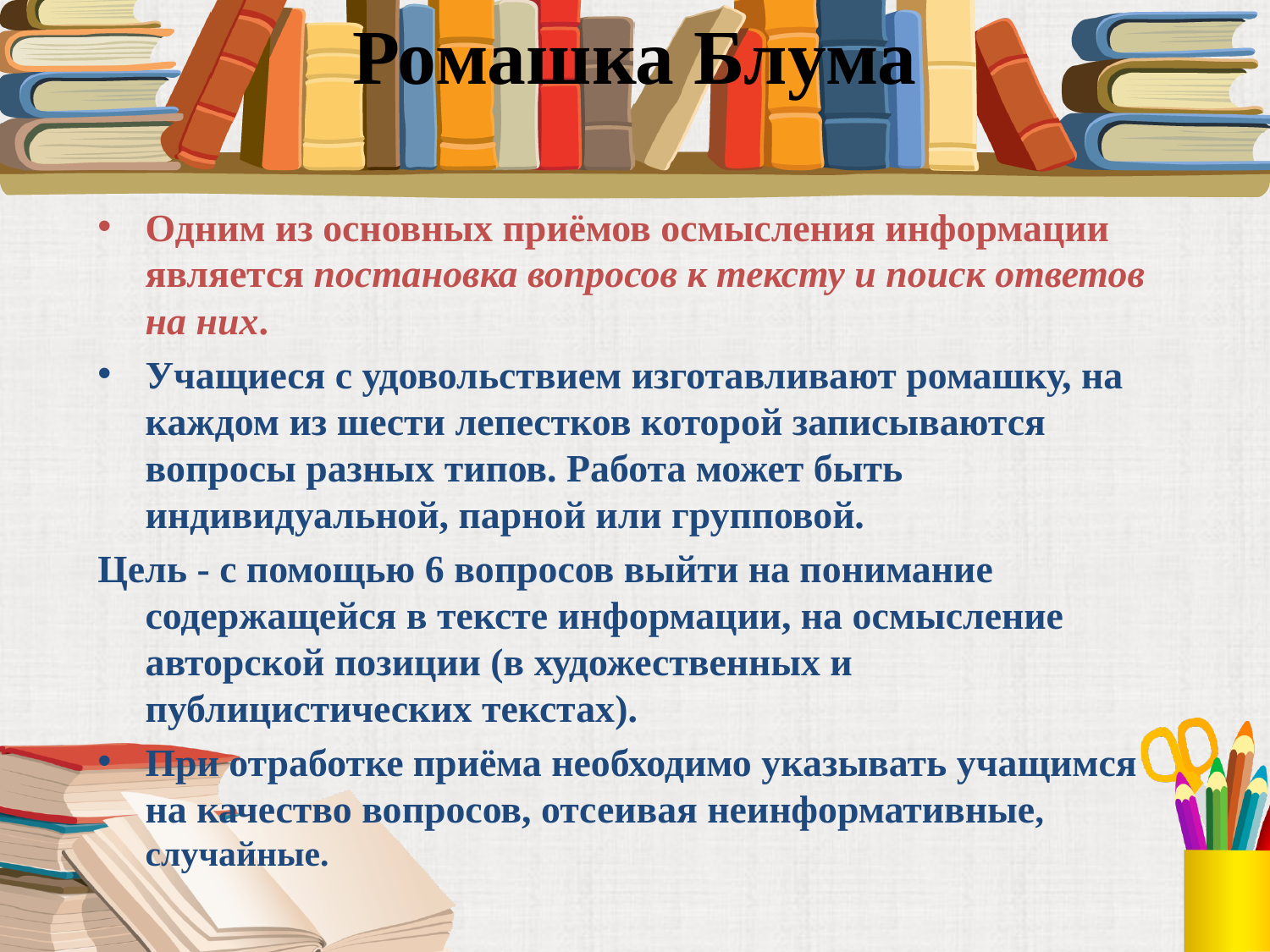

# Ромашка Блума
Одним из основных приёмов осмысления информации является постановка вопросов к тексту и поиск ответов на них.
Учащиеся с удовольствием изготавливают ромашку, на каждом из шести лепестков которой записываются вопросы разных типов. Работа может быть индивидуальной, парной или групповой.
Цель - с помощью 6 вопросов выйти на понимание содержащейся в тексте информации, на осмысление авторской позиции (в художественных и публицистических текстах).
При отработке приёма необходимо указывать учащимся на качество вопросов, отсеивая неинформативные, случайные.